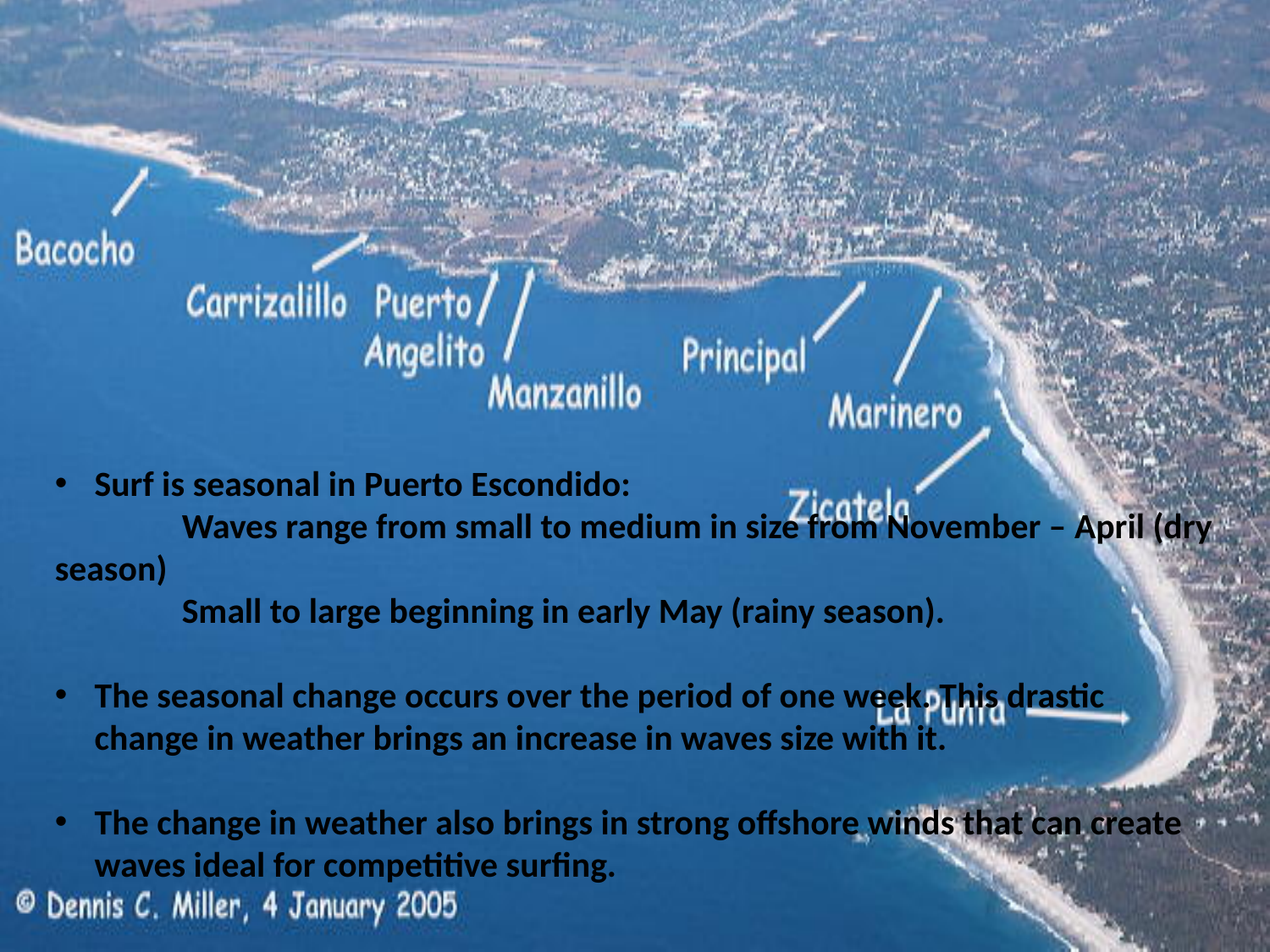

Surf is seasonal in Puerto Escondido:
	Waves range from small to medium in size from November – April (dry season)
	Small to large beginning in early May (rainy season).

The seasonal change occurs over the period of one week. This drastic change in weather brings an increase in waves size with it.

The change in weather also brings in strong offshore winds that can create waves ideal for competitive surfing.